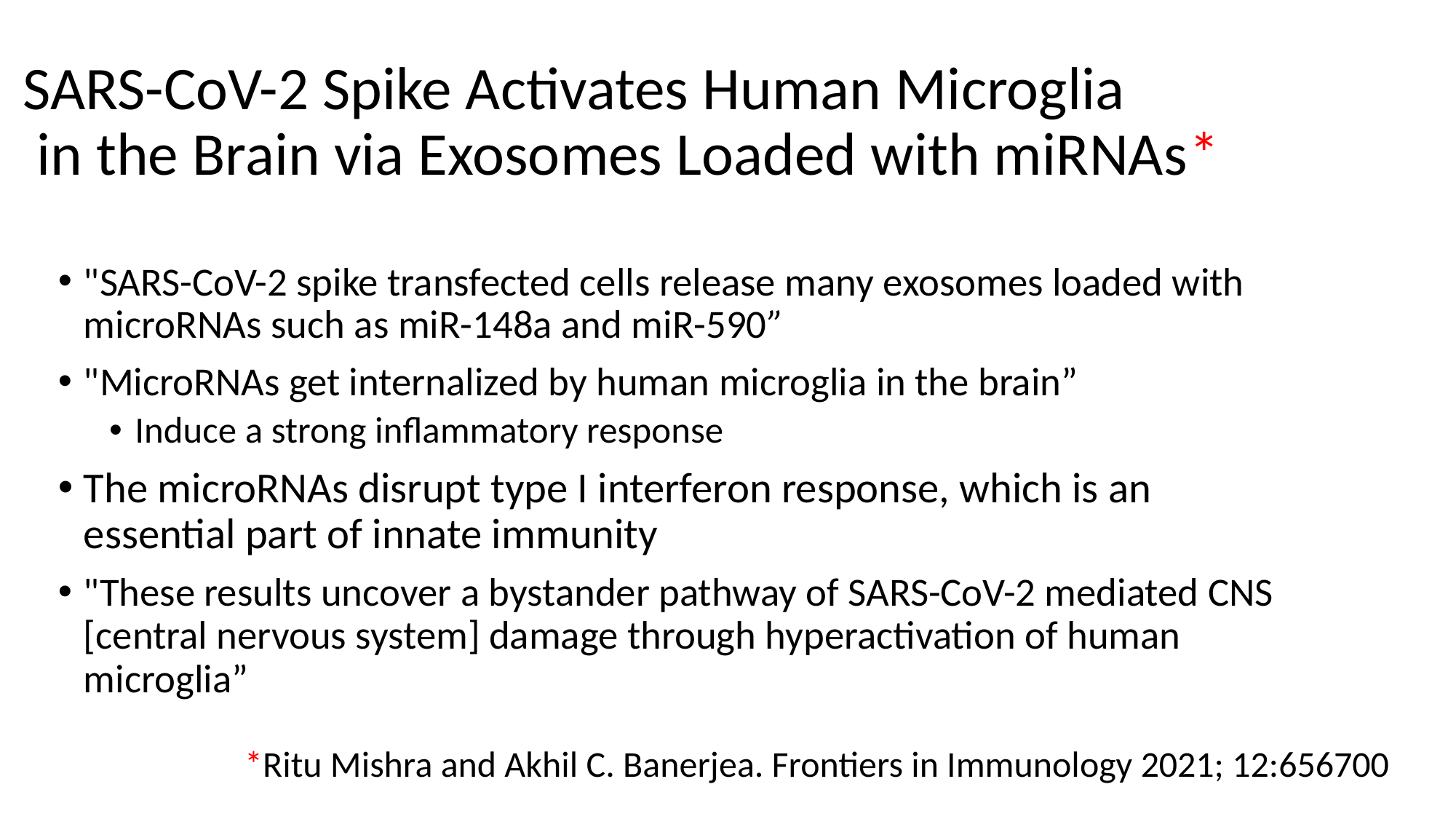

# SARS-CoV-2 Spike Activates Human Microglia             in the Brain via Exosomes Loaded with miRNAs*
"SARS-CoV-2 spike transfected cells release many exosomes loaded with microRNAs such as miR-148a and miR-590”
"MicroRNAs get internalized by human microglia in the brain”
Induce a strong inflammatory response
The microRNAs disrupt type I interferon response, which is an essential part of innate immunity
"These results uncover a bystander pathway of SARS-CoV-2 mediated CNS [central nervous system] damage through hyperactivation of human microglia”

*Ritu Mishra and Akhil C. Banerjea. Frontiers in Immunology 2021; 12:656700